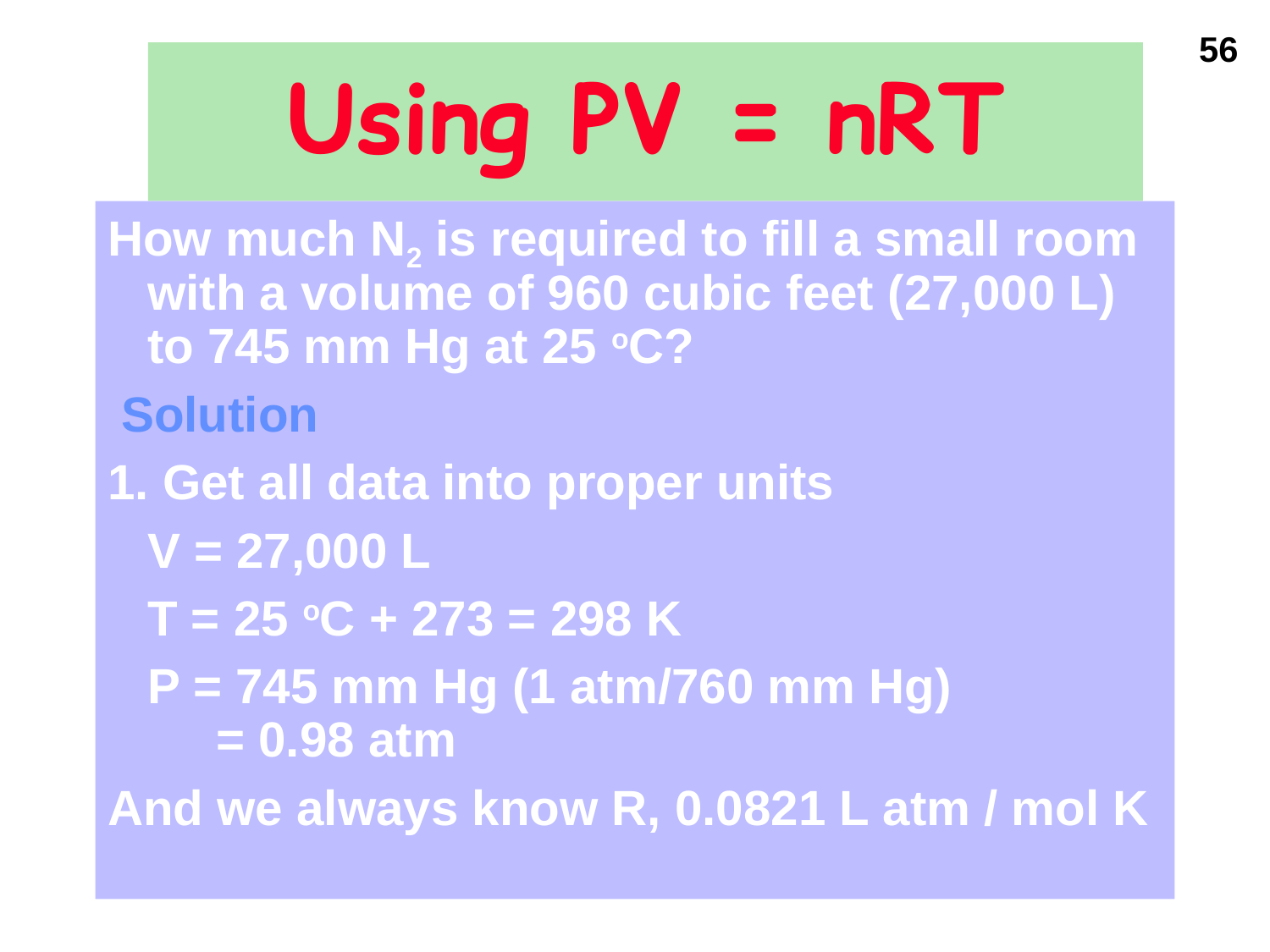

# Using PV = nRT
How much N2 is required to fill a small room with a volume of 960 cubic feet (27,000 L) to 745 mm Hg at 25 oC?
 Solution
1. Get all data into proper units
  	V = 27,000 L
 	T = 25 oC + 273 = 298 K
 	P = 745 mm Hg (1 atm/760 mm Hg)
     = 0.98 atm
And we always know R, 0.0821 L atm / mol K